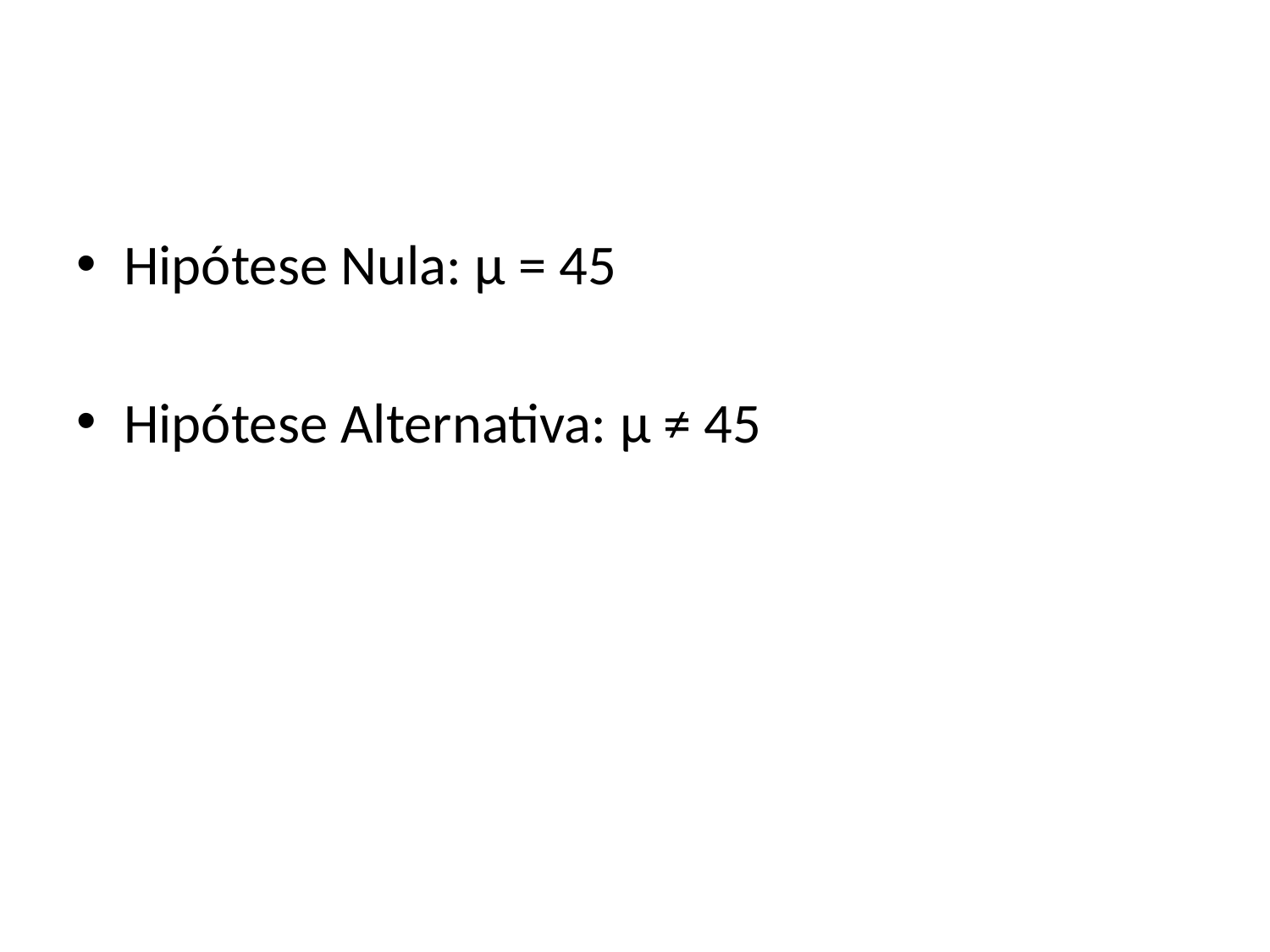

#
Hipótese Nula: μ = 45

Hipótese Alternativa: μ ≠ 45